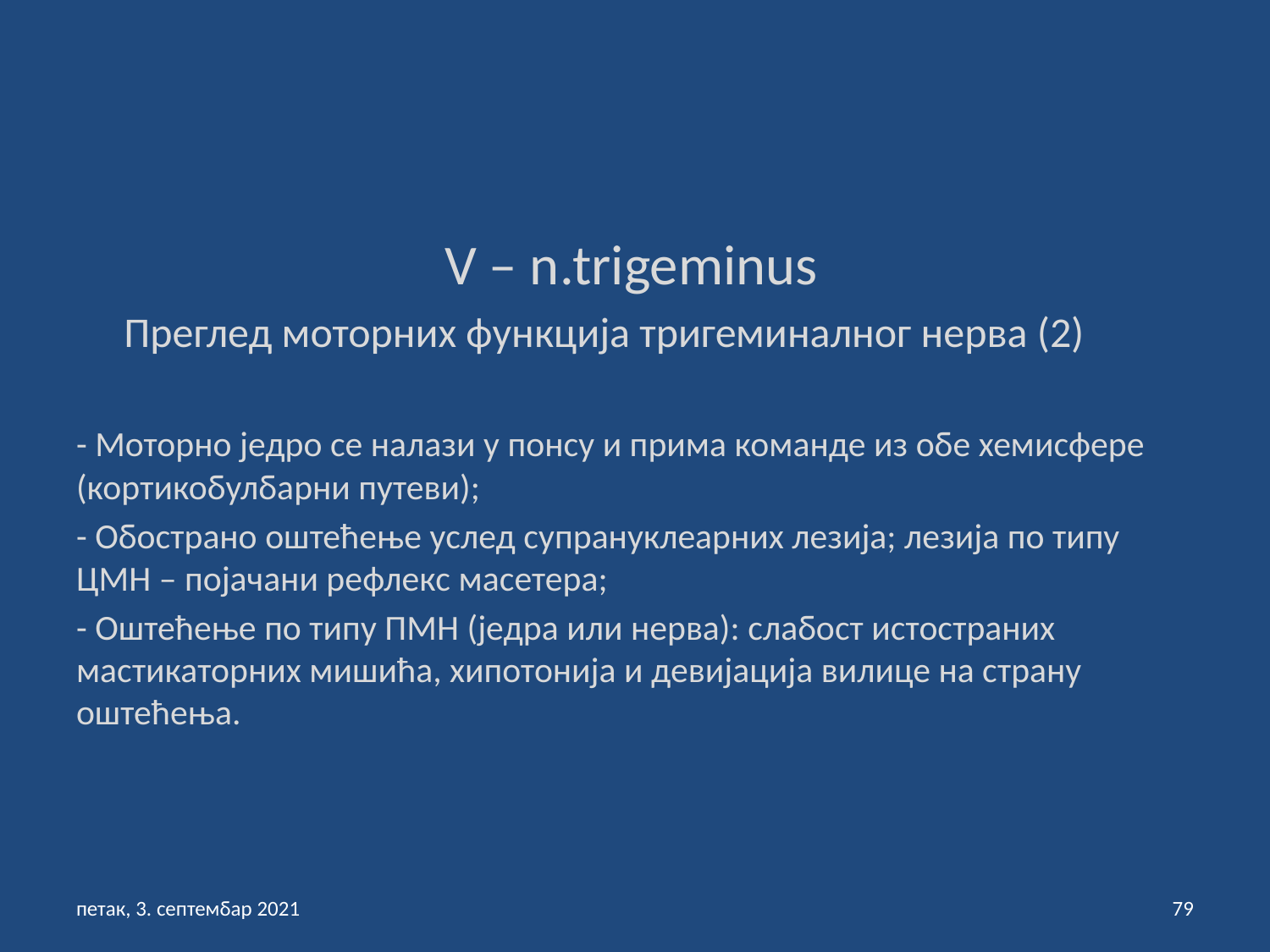

V – n.trigeminus
     Преглед моторних функција тригеминалног нерва (2)

- Моторно једро се налази у понсу и прима команде из обе хемисфере (кортикобулбарни путеви);
- Обострано оштећење услед супрануклеарних лезија; лезија по типу ЦМН – појачани рефлекс масетера;
- Оштећење по типу ПМН (једра или нерва): слабост истостраних мастикаторних мишића, хипотонија и девијација вилице на страну оштећења.

петак, 3. септембар 2021
79